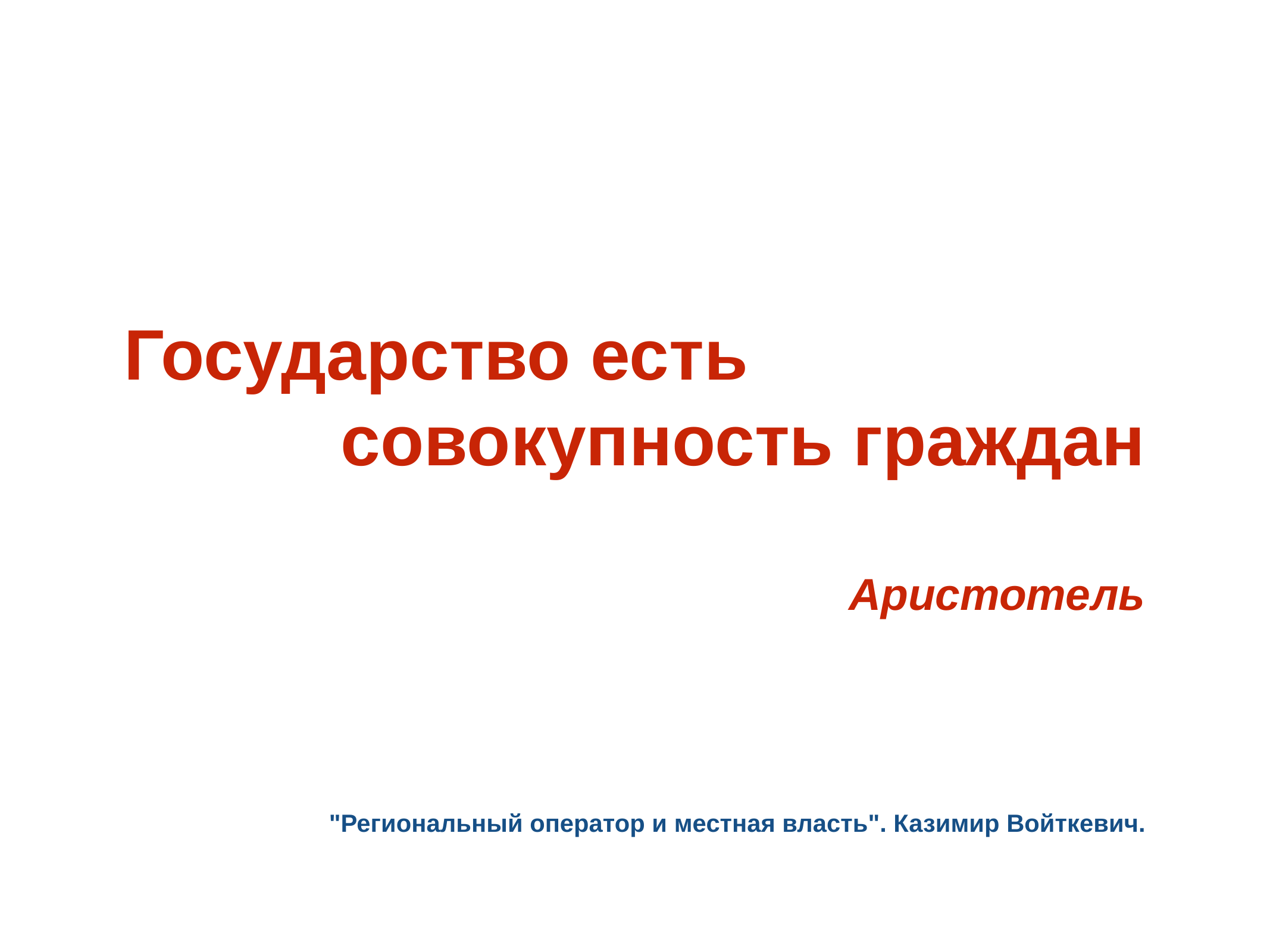

# Государство есть
совокупность граждан

Аристотель
"Региональный оператор и местная власть". Казимир Войткевич.